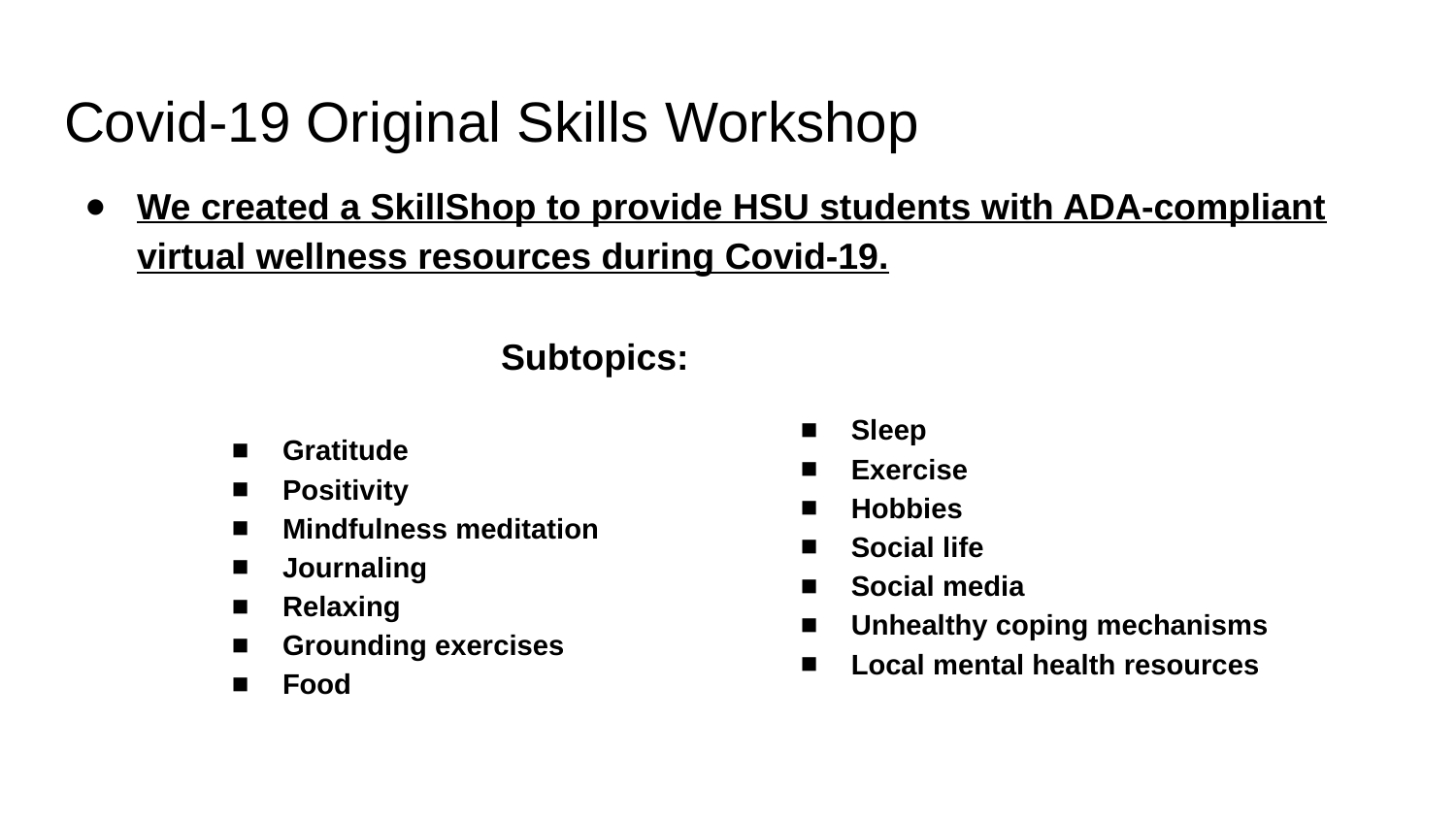

# Covid-19 Original Skills Workshop
We created a SkillShop to provide HSU students with ADA-compliant virtual wellness resources during Covid-19.

Subtopics:

Gratitude
Positivity
Mindfulness meditation
Journaling
Relaxing
Grounding exercises
Food

Sleep
Exercise
Hobbies
Social life
Social media
Unhealthy coping mechanisms
Local mental health resources